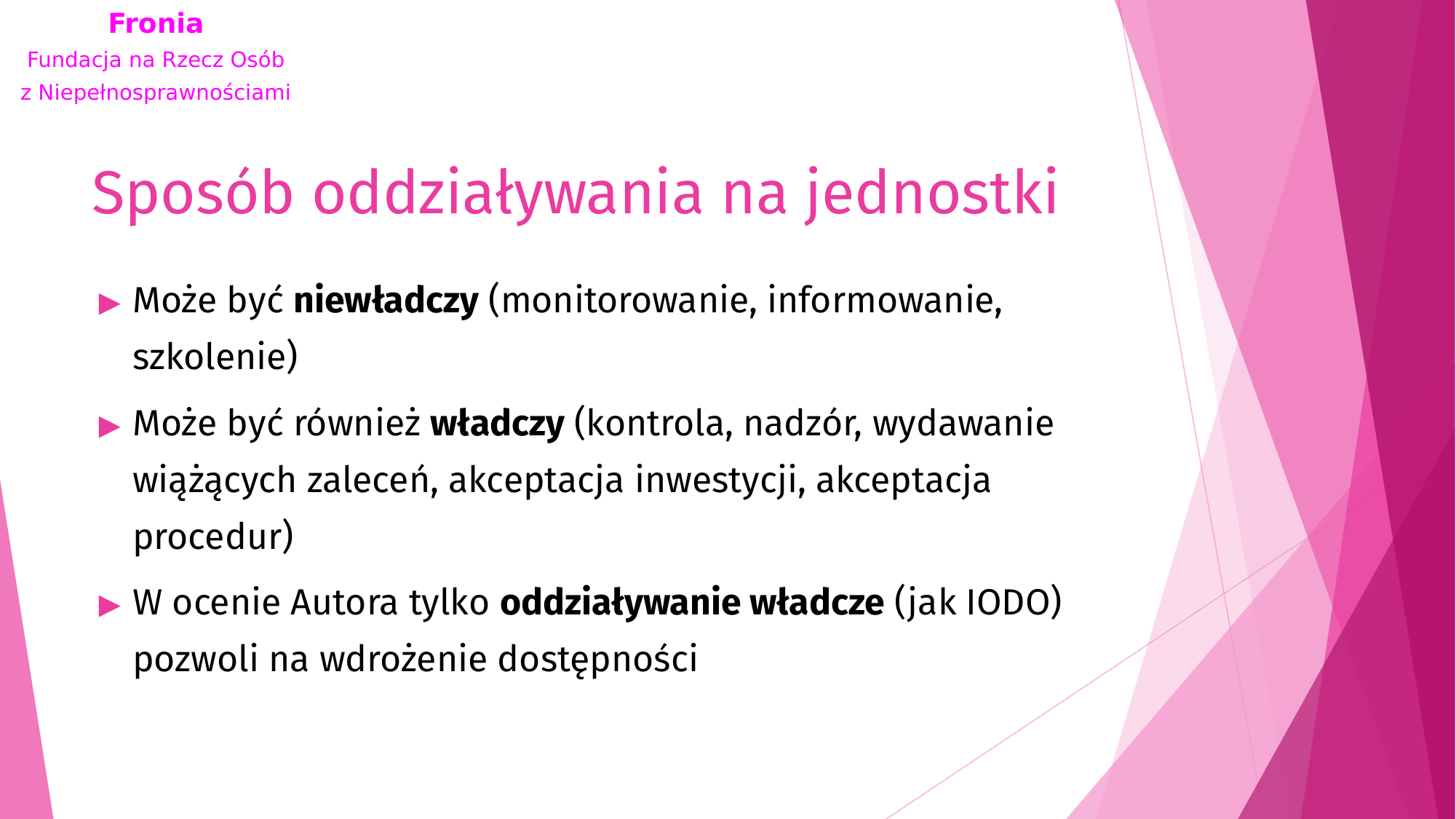

# Sposób oddziaływania na jednostki
Może być niewładczy (monitorowanie, informowanie, szkolenie)
Może być również władczy (kontrola, nadzór, wydawanie wiążących zaleceń, akceptacja inwestycji, akceptacja procedur)
W ocenie Autora tylko oddziaływanie władcze (jak IODO) pozwoli na wdrożenie dostępności